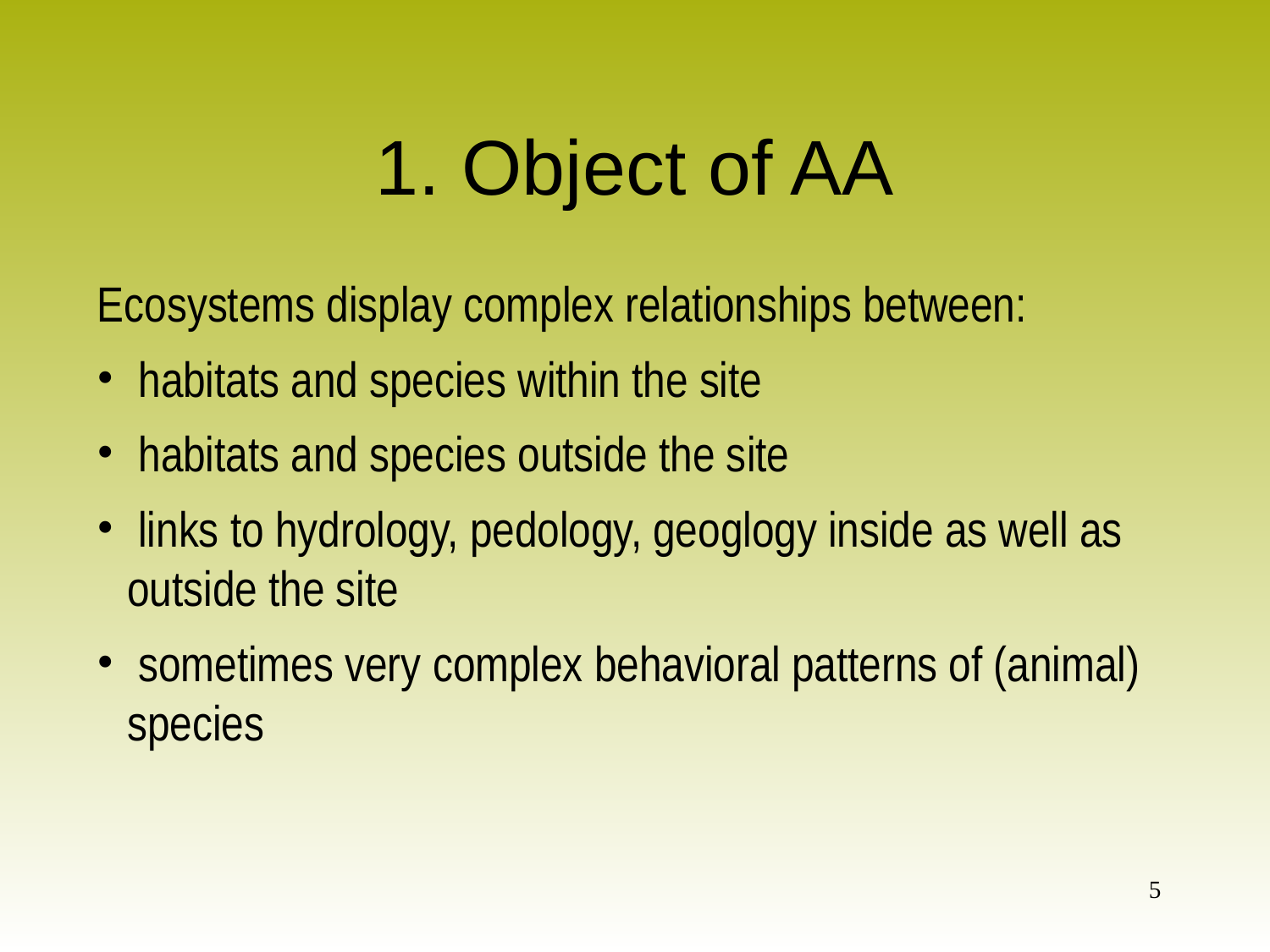

1. Object of AA
Ecosystems display complex relationships between:
 habitats and species within the site
 habitats and species outside the site
 links to hydrology, pedology, geoglogy inside as well as outside the site
 sometimes very complex behavioral patterns of (animal) species
5